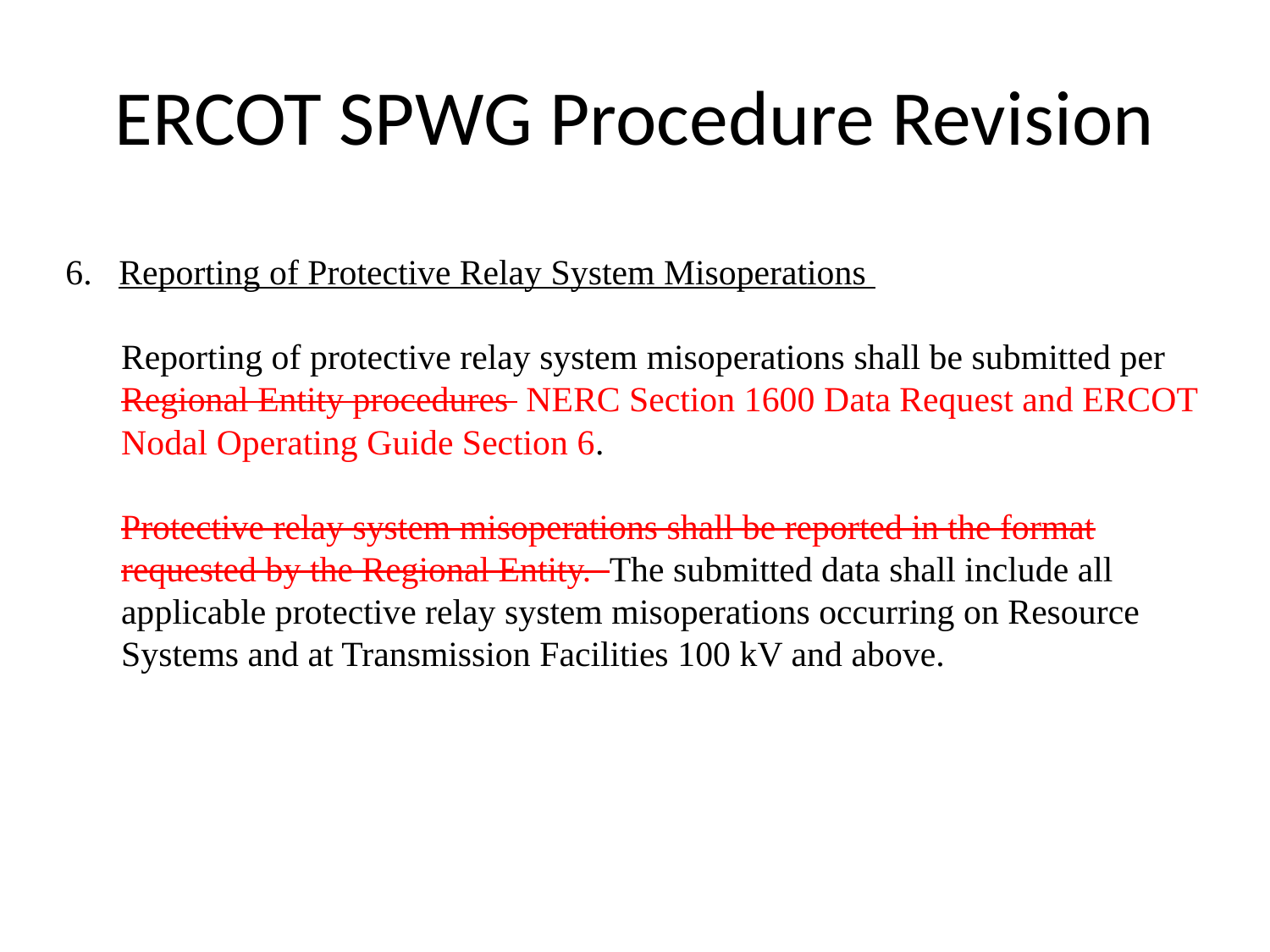

# ERCOT SPWG Procedure Revision
6.   Reporting of Protective Relay System Misoperations

Reporting of protective relay system misoperations shall be submitted per Regional Entity procedures  NERC Section 1600 Data Request and ERCOT Nodal Operating Guide Section 6.

Protective relay system misoperations shall be reported in the format requested by the Regional Entity.  The submitted data shall include all applicable protective relay system misoperations occurring on Resource Systems and at Transmission Facilities 100 kV and above.